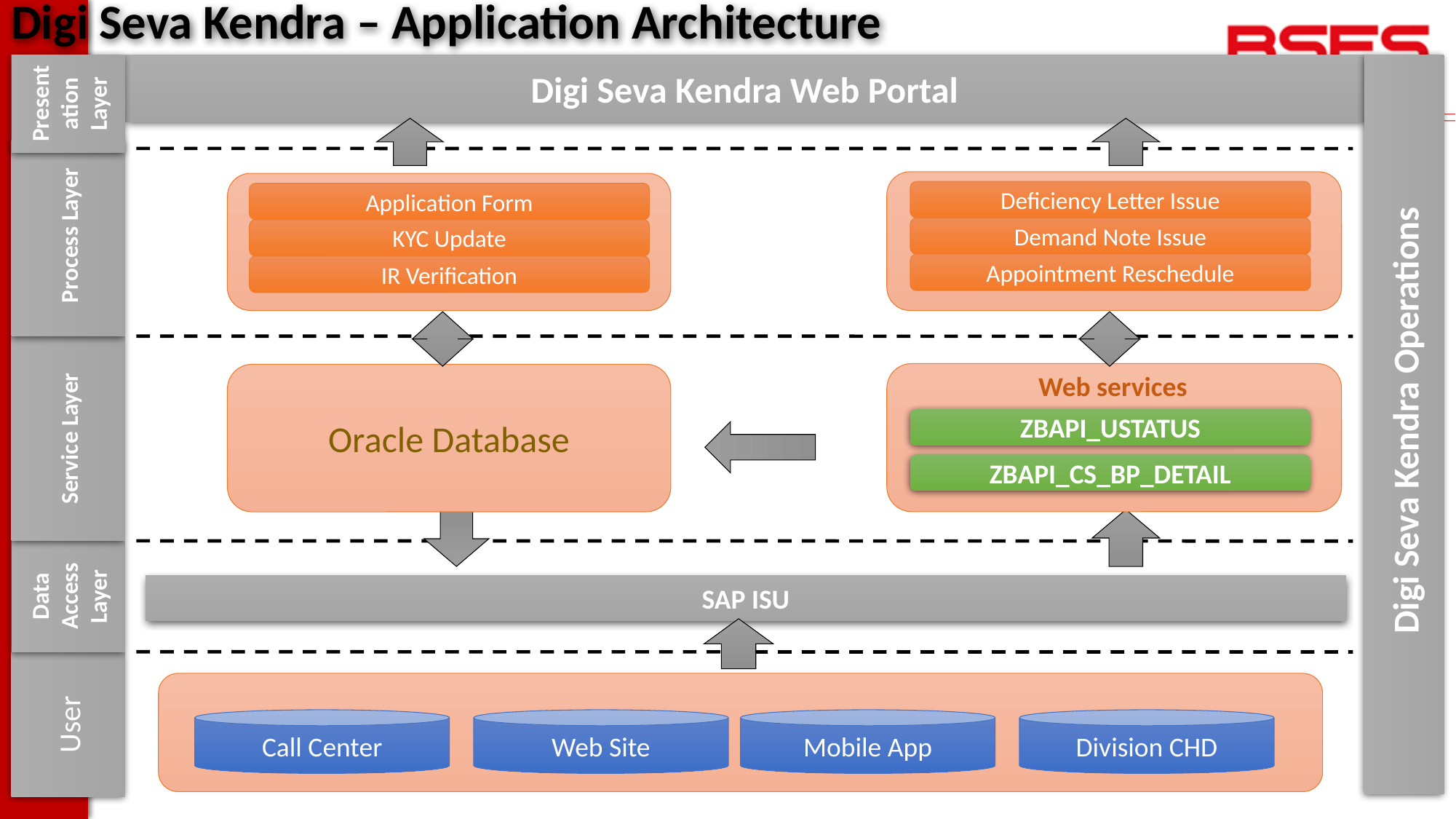

# Digi Seva Kendra – Application Architecture
Presentation Layer
Digi Seva Kendra Web Portal

 Process Layer
Deficiency Letter Issue
Application Form
Demand Note Issue
KYC Update
Appointment Reschedule
IR Verification

      Web services

Oracle Database
Service Layer
 Digi Seva Kendra Operations

ZBAPI_USTATUS
ZBAPI_CS_BP_DETAIL

Data Access Layer
SAP ISU

User

Call Center

Web Site
Mobile App
Division CHD